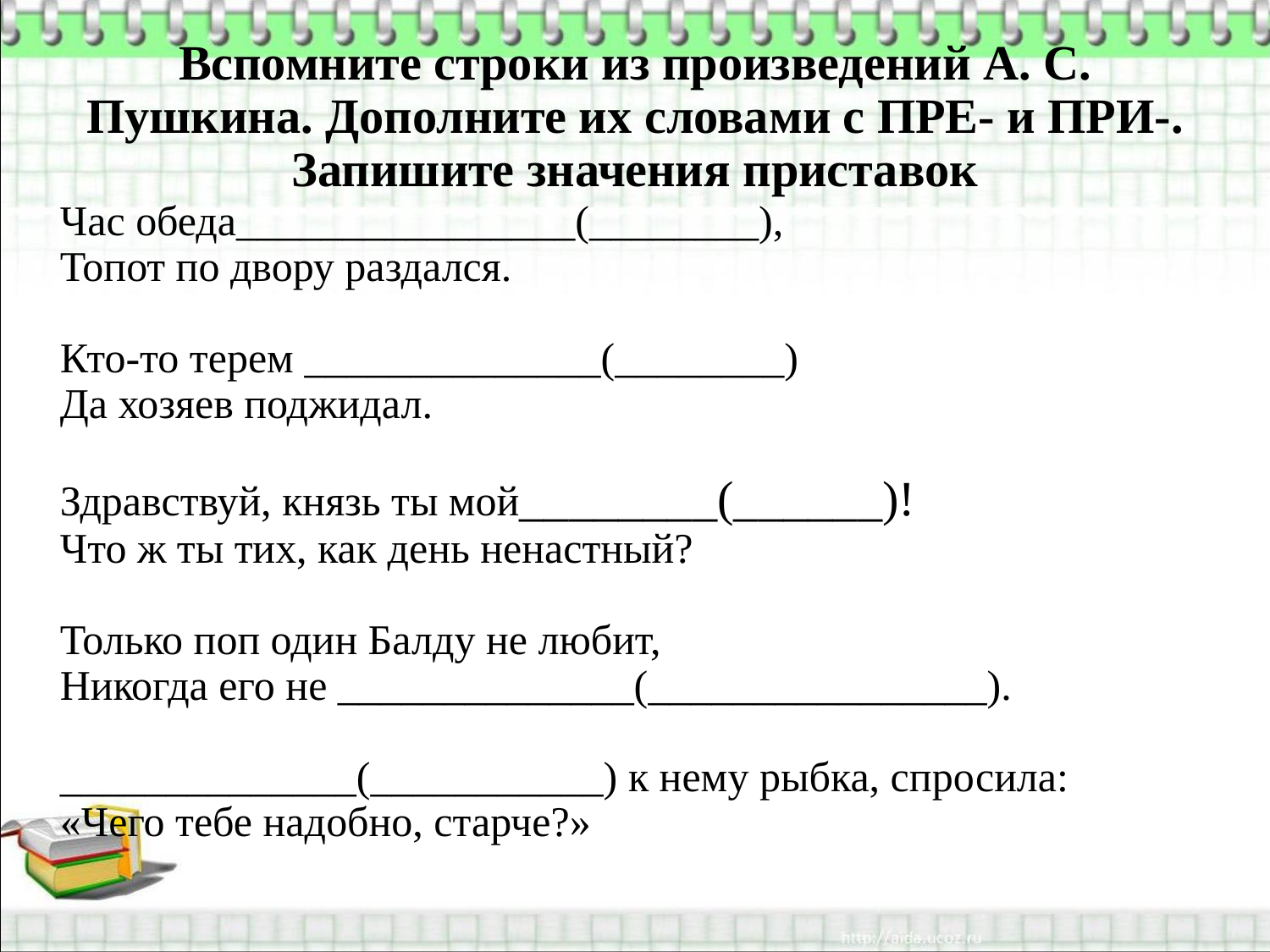

Вспомните строки из произведений А. С. Пушкина. Дополните их словами с ПРЕ- и ПРИ-. Запишите значения приставок

Час обеда________________(________),
Топот по двору раздался.
Кто-то терем ______________(________)
Да хозяев поджидал.
Здравствуй, князь ты мой________(______)!
Что ж ты тих, как день ненастный?
Только поп один Балду не любит,
Никогда его не ______________(________________).
______________(___________) к нему рыбка, спросила:
«Чего тебе надобно, старче?»

#